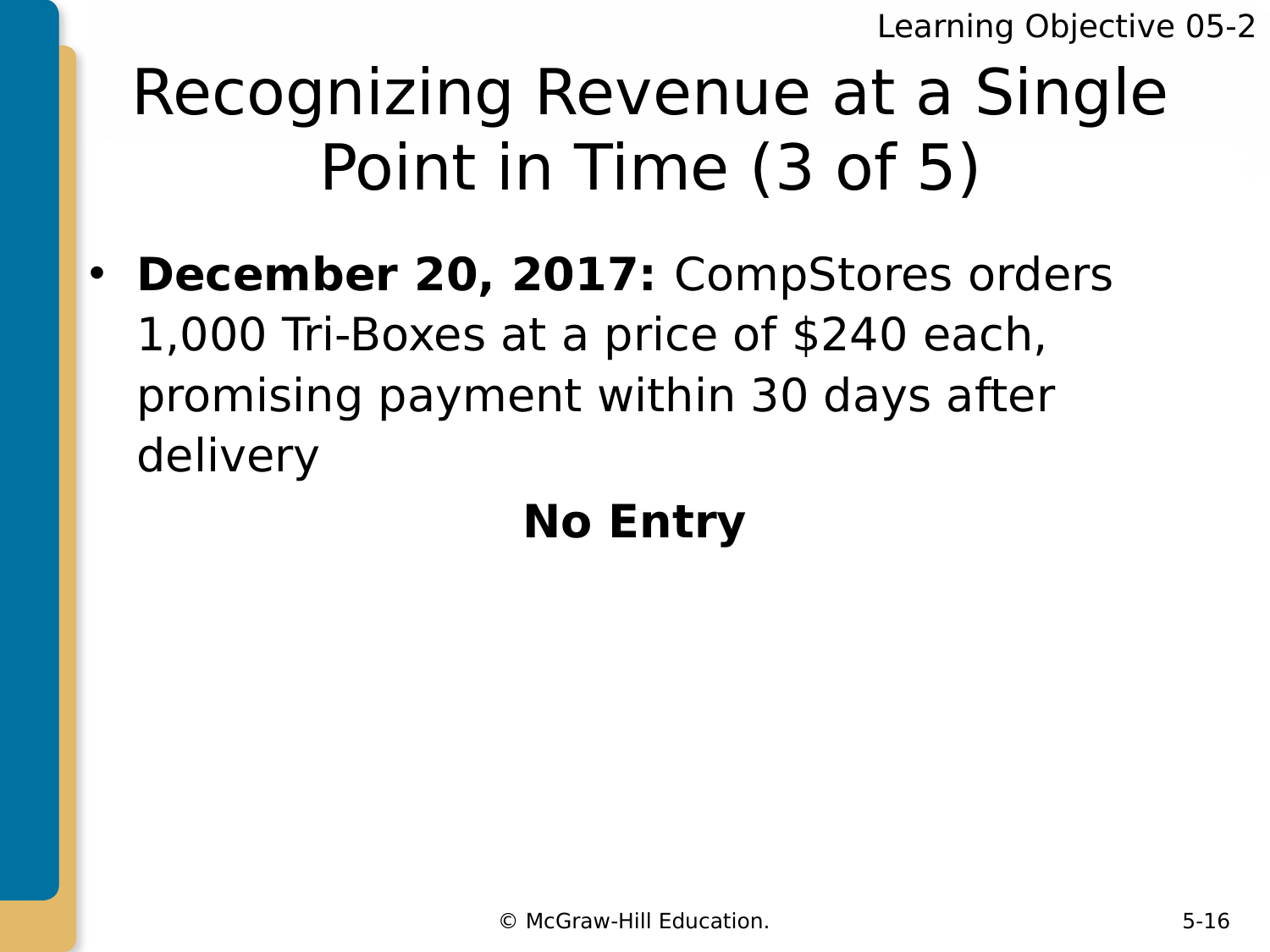

Learning Objective 05-2
# Recognizing Revenue at a Single Point in Time (3 of 5)
December 20, 2017: CompStores orders 1,000 Tri-Boxes at a price of $240 each, promising payment within 30 days after delivery
No Entry